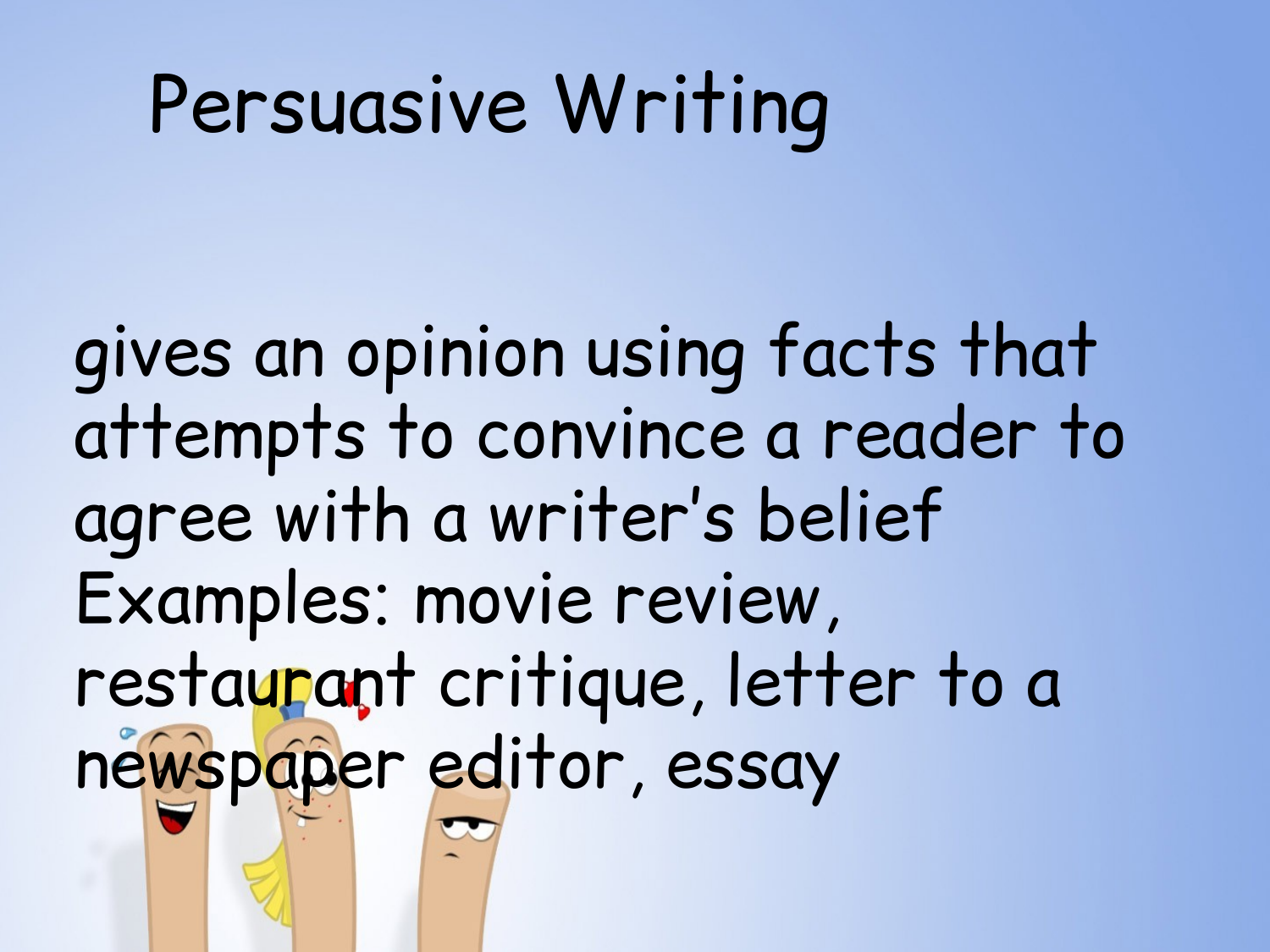

# Persuasive Writing
gives an opinion using facts that attempts to convince a reader to agree with a writer’s belief
Examples: movie review, restaurant critique, letter to a newspaper editor, essay